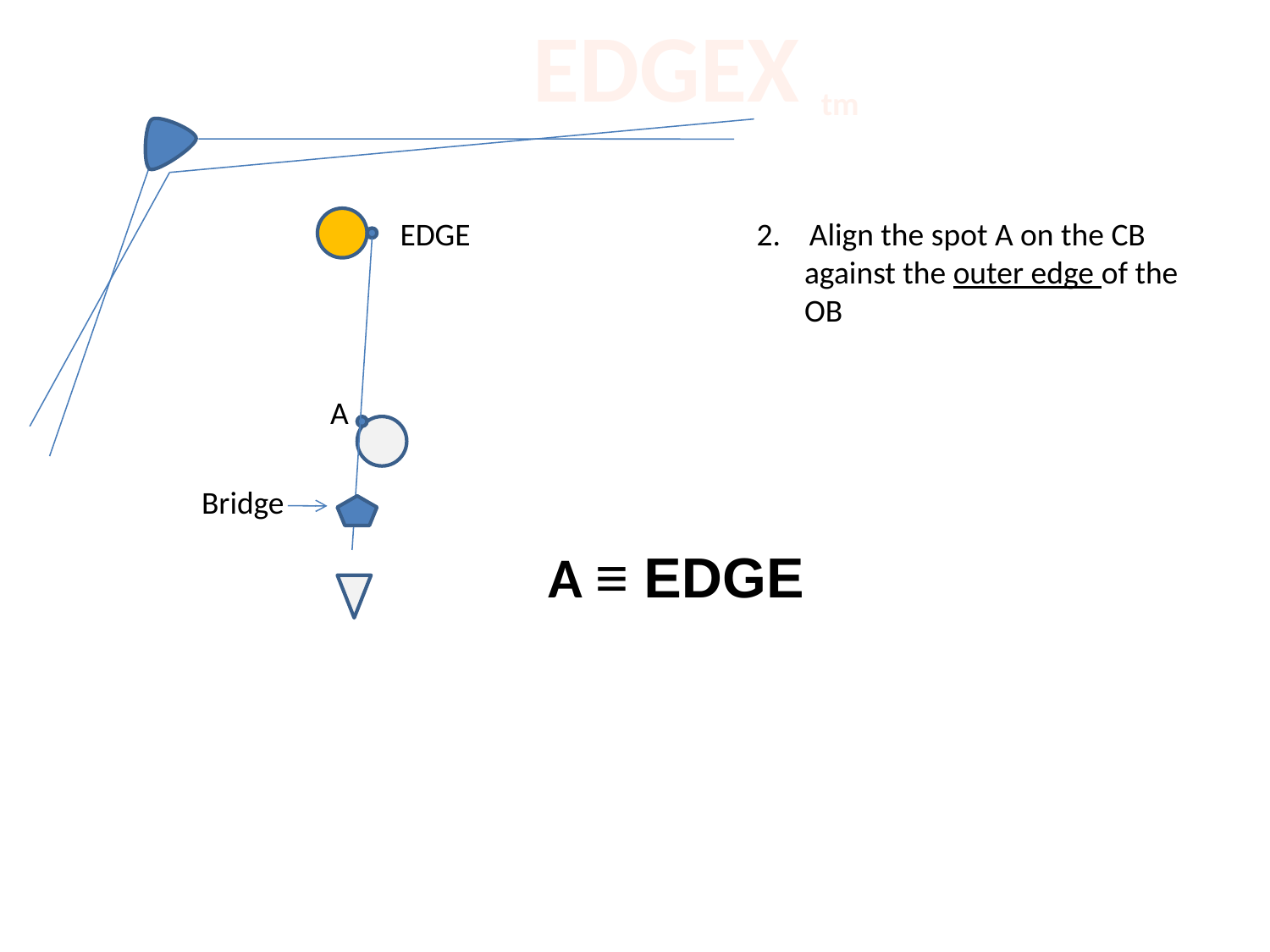

EDGEX tm

EDGE
2.    Align the spot A on the CB against the outer edge of the OB

A

Bridge

A ≡ EDGE